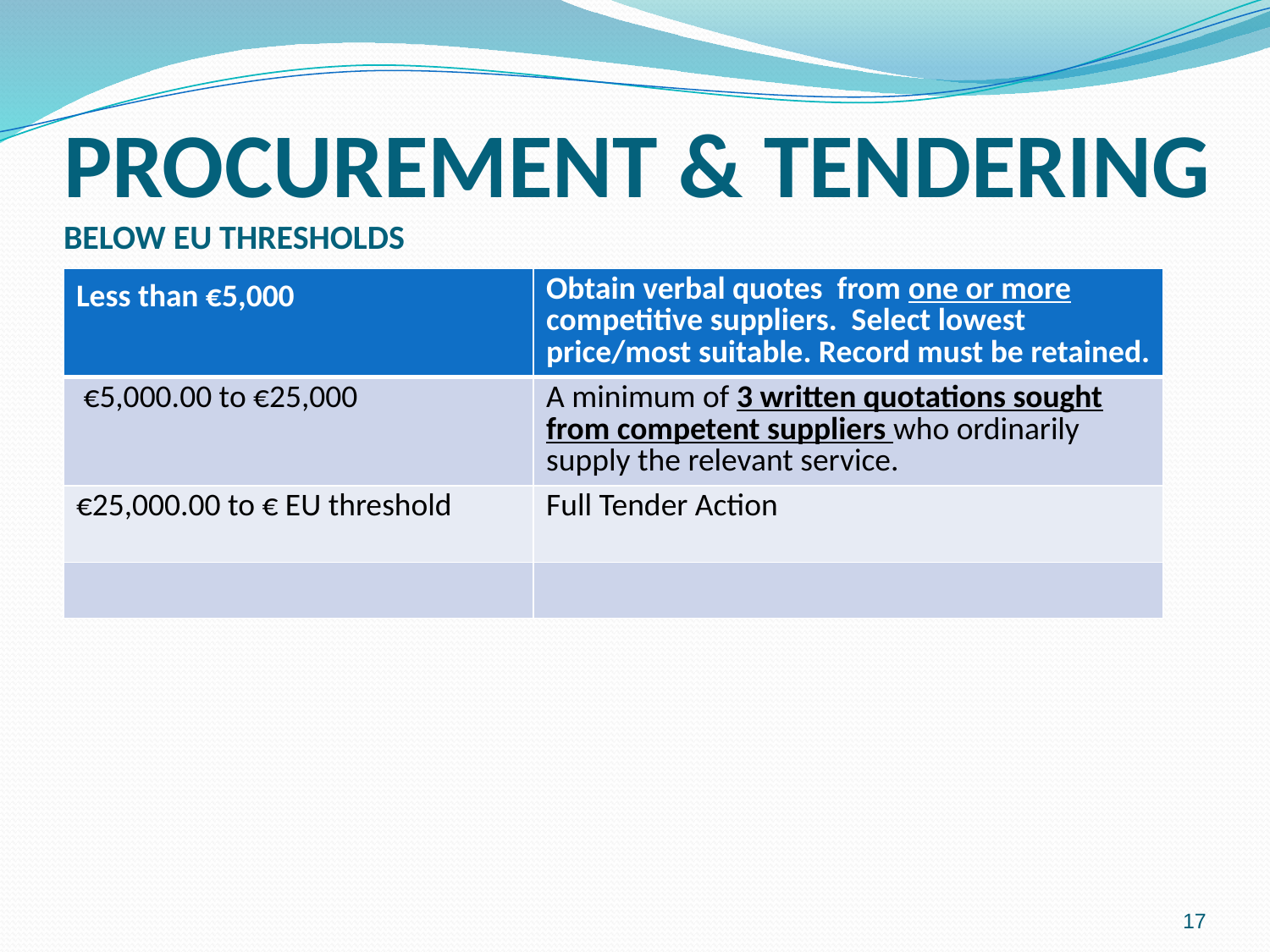

# PROCUREMENT & TENDERING BELOW EU THRESHOLDS
| Less than €5,000 | Obtain verbal quotes from one or more competitive suppliers. Select lowest price/most suitable. Record must be retained. |
| --- | --- |
| €5,000.00 to €25,000 | A minimum of 3 written quotations sought from competent suppliers who ordinarily supply the relevant service. |
| €25,000.00 to € EU threshold | Full Tender Action |
|  |  |

17